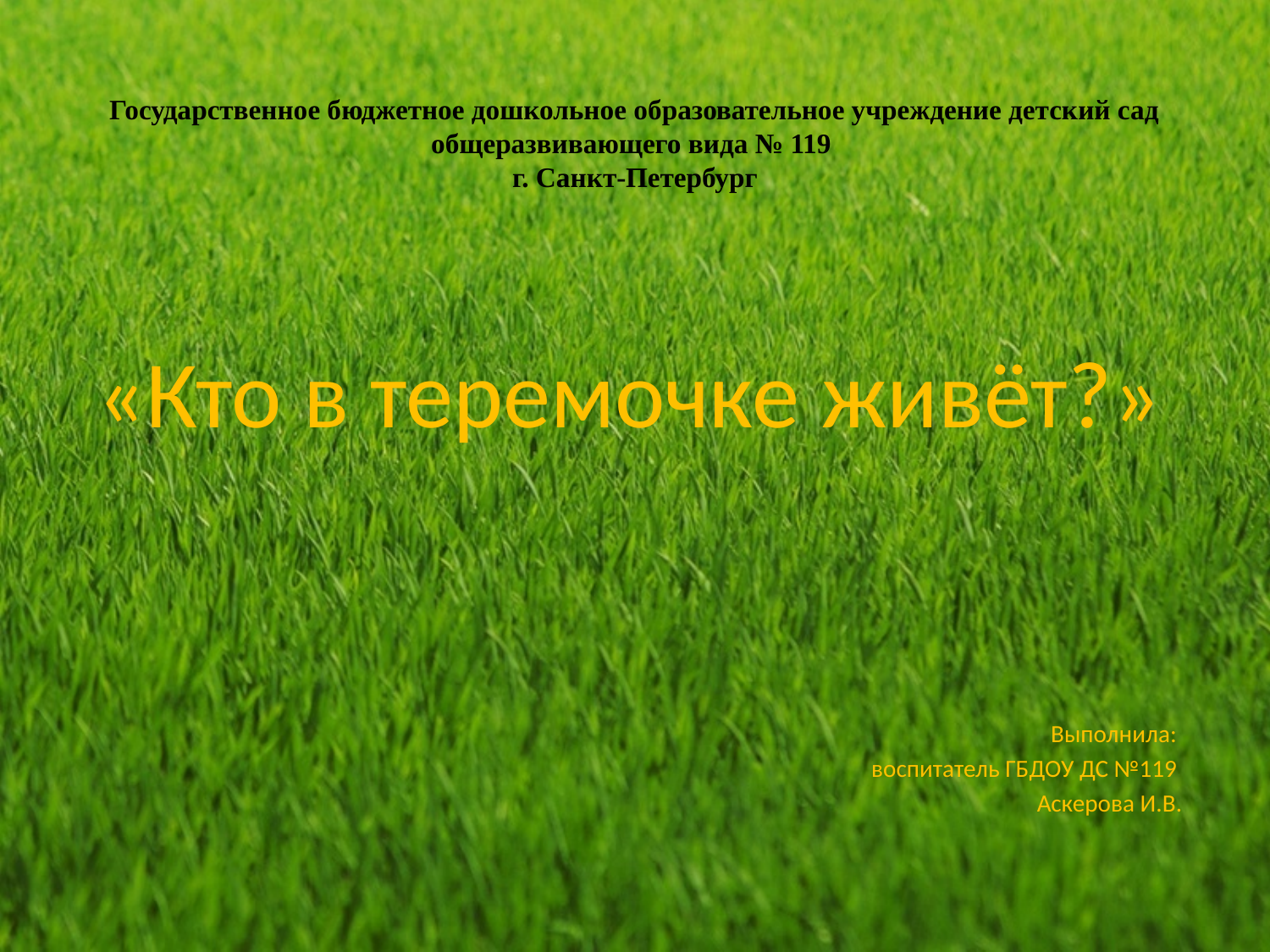

# Государственное бюджетное дошкольное образовательное учреждение детский сад общеразвивающего вида № 119 г. Санкт-Петербург
«Кто в теремочке живёт?»

Выполнила:
воспитатель ГБДОУ ДС №119
Аскерова И.В.